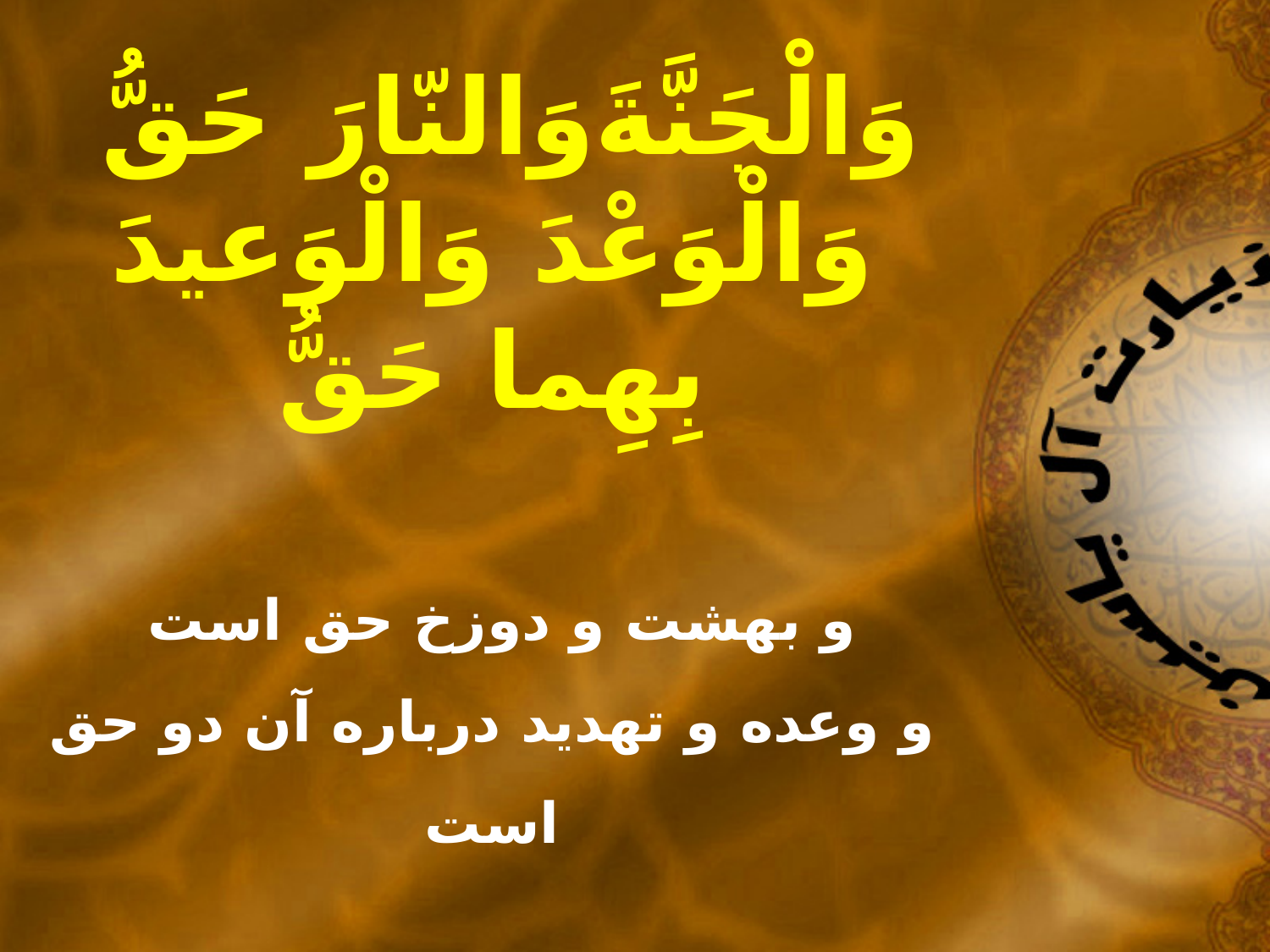

وَالْجَنَّةَوَالنّارَ حَقُّ
وَالْوَعْدَ وَالْوَعيدَ بِهِما حَقُّ
و بهشت و دوزخ حق است
و وعده و تهديد درباره آن دو حق است